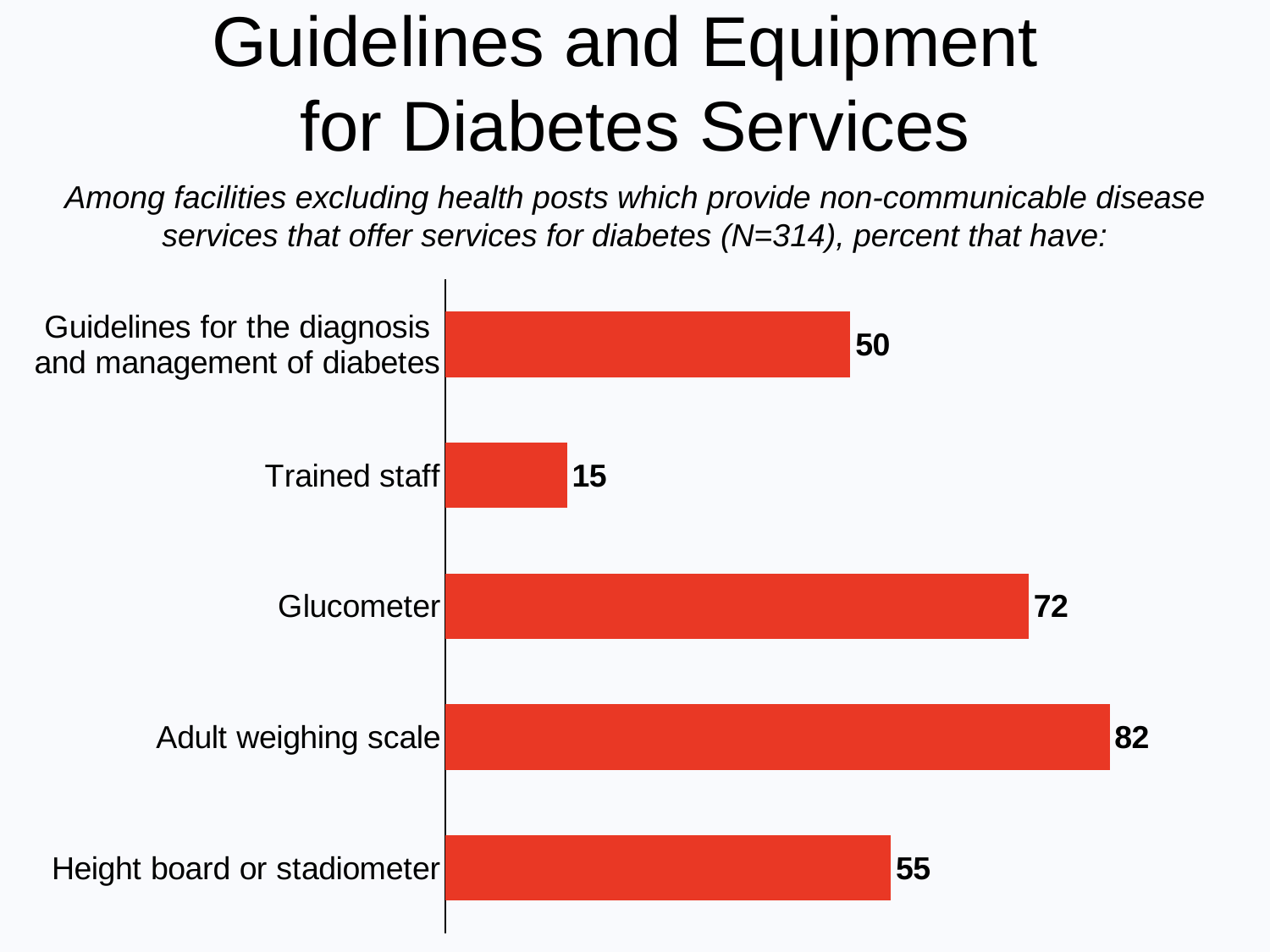

Guidelines and Equipment
for Diabetes Services
Among facilities excluding health posts which provide non-communicable disease services that offer services for diabetes (N=314), percent that have:

### Chart

| Category | Series 1 |
|---|---|
| Height board or stadiometer | 55.0 |
| Adult weighing scale | 82.0 |
| Glucometer | 72.0 |
| Trained staff | 15.0 |
| Guidelines for the diagnosis and management of diabetes | 50.0 |